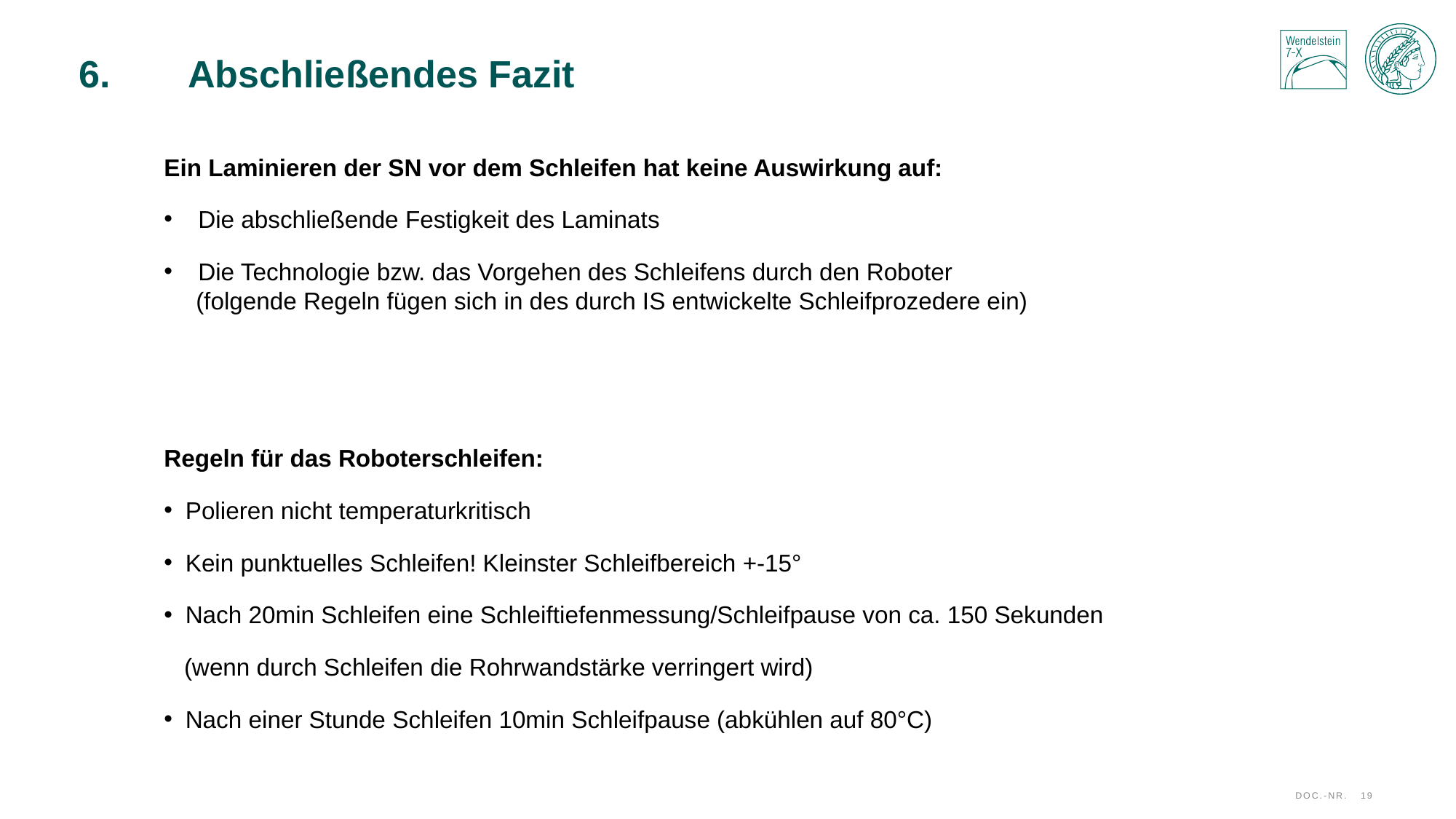

# 6.	Abschließendes Fazit
Ein Laminieren der SN vor dem Schleifen hat keine Auswirkung auf:
Die abschließende Festigkeit des Laminats
Die Technologie bzw. das Vorgehen des Schleifens durch den Roboter
(folgende Regeln fügen sich in des durch IS entwickelte Schleifprozedere ein)

Regeln für das Roboterschleifen:
Polieren nicht temperaturkritisch
Kein punktuelles Schleifen! Kleinster Schleifbereich +-15°
Nach 20min Schleifen eine Schleiftiefenmessung/Schleifpause von ca. 150 Sekunden
   (wenn durch Schleifen die Rohrwandstärke verringert wird)
Nach einer Stunde Schleifen 10min Schleifpause (abkühlen auf 80°C)

Doc.-Nr.
19